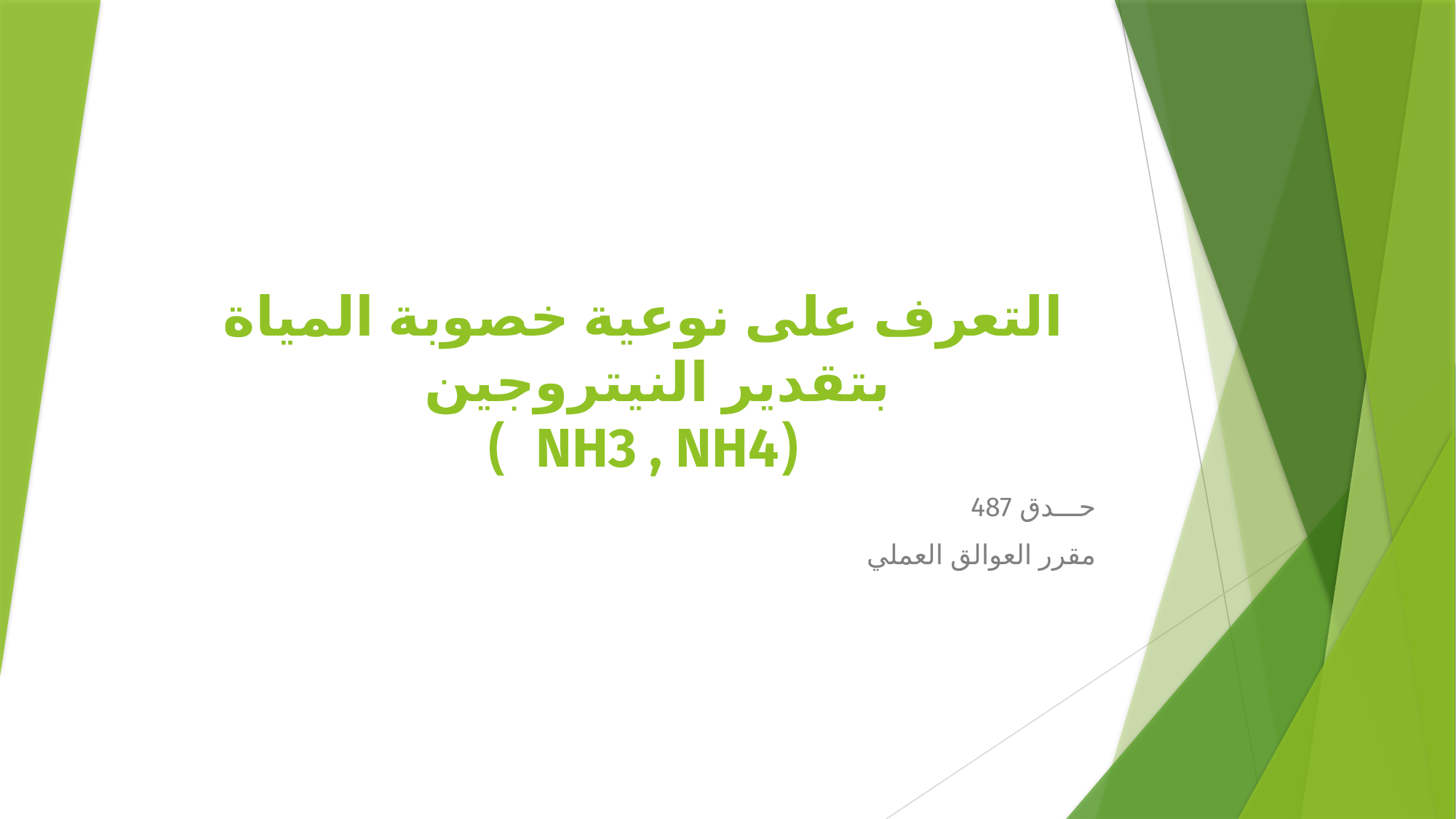

# التعرف على نوعية خصوبة المياة بتقدير النيتروجين (NH3 , NH4  )
487 حـــدق
مقرر العوالق العملي